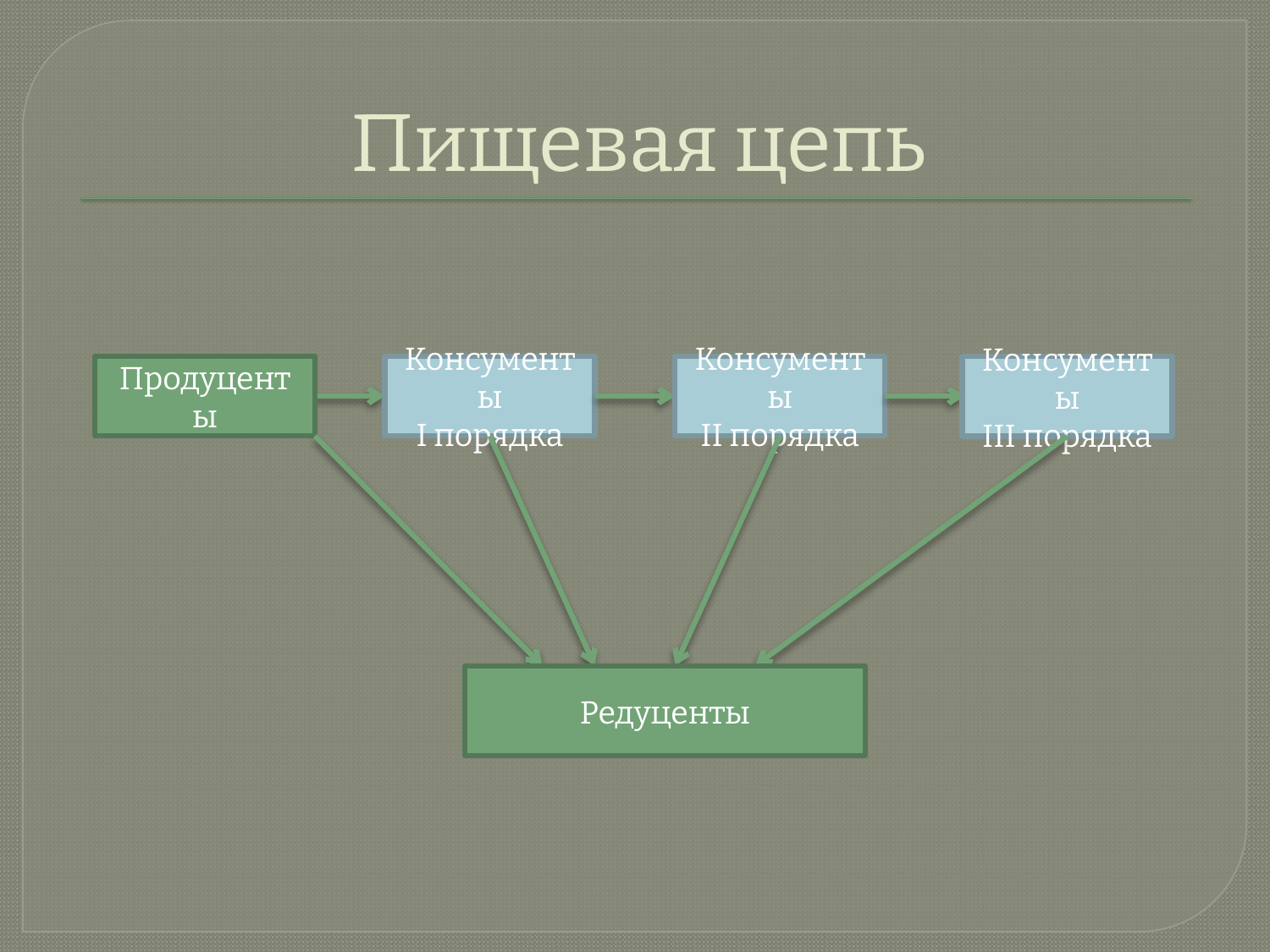

# Пищевая цепь
Продуценты
Консументы
I порядка
Консументы
II порядка
Консументы
III порядка
Редуценты